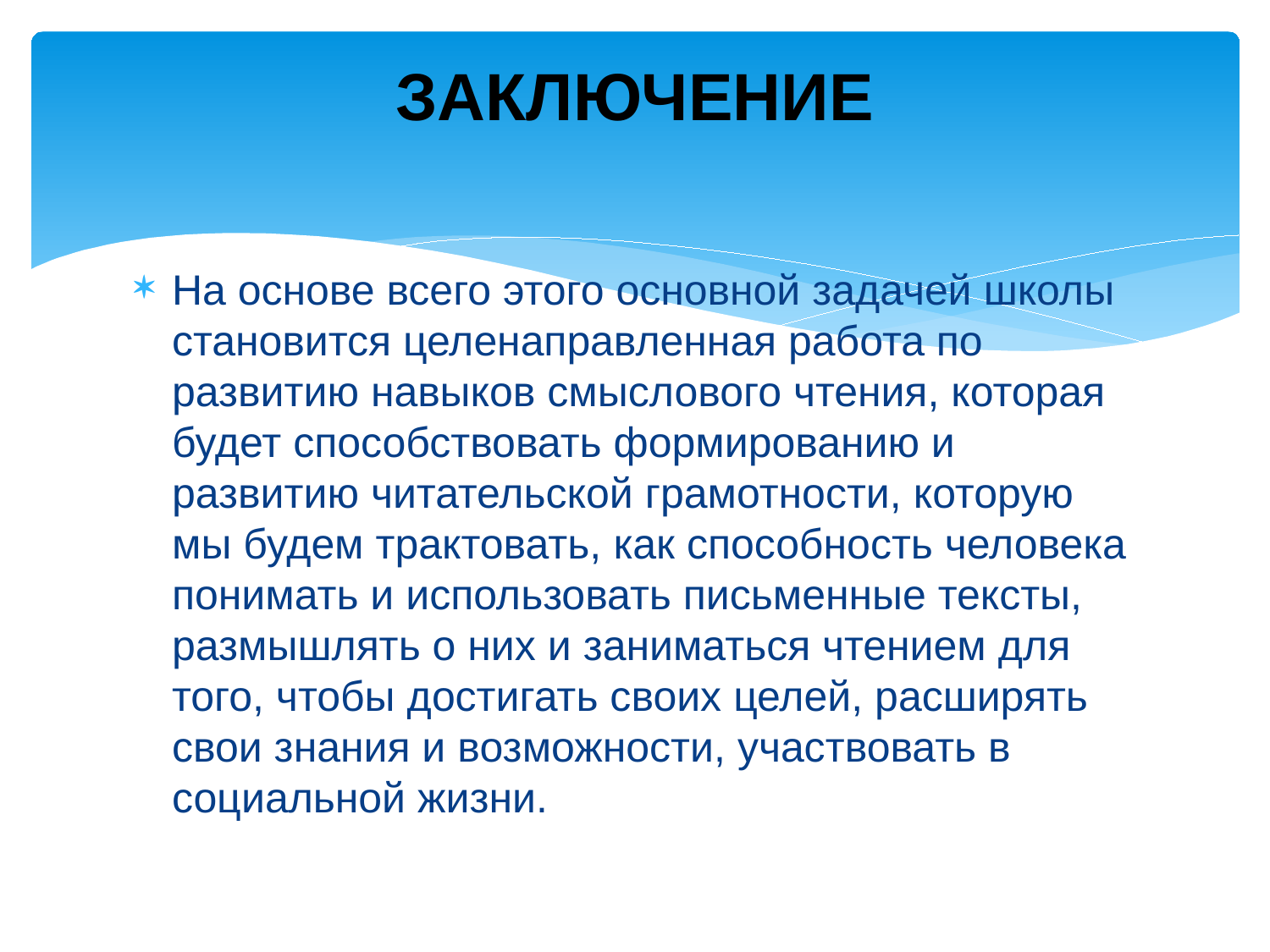

# ЗАКЛЮЧЕНИЕ
На основе всего этого основной задачей школы становится целенаправленная работа по развитию навыков смыслового чтения, которая будет способствовать формированию и развитию читательской грамотности, которую мы будем трактовать, как способность человека понимать и использовать письменные тексты, размышлять о них и заниматься чтением для того, чтобы достигать своих целей, расширять свои знания и возможности, участвовать в социальной жизни.